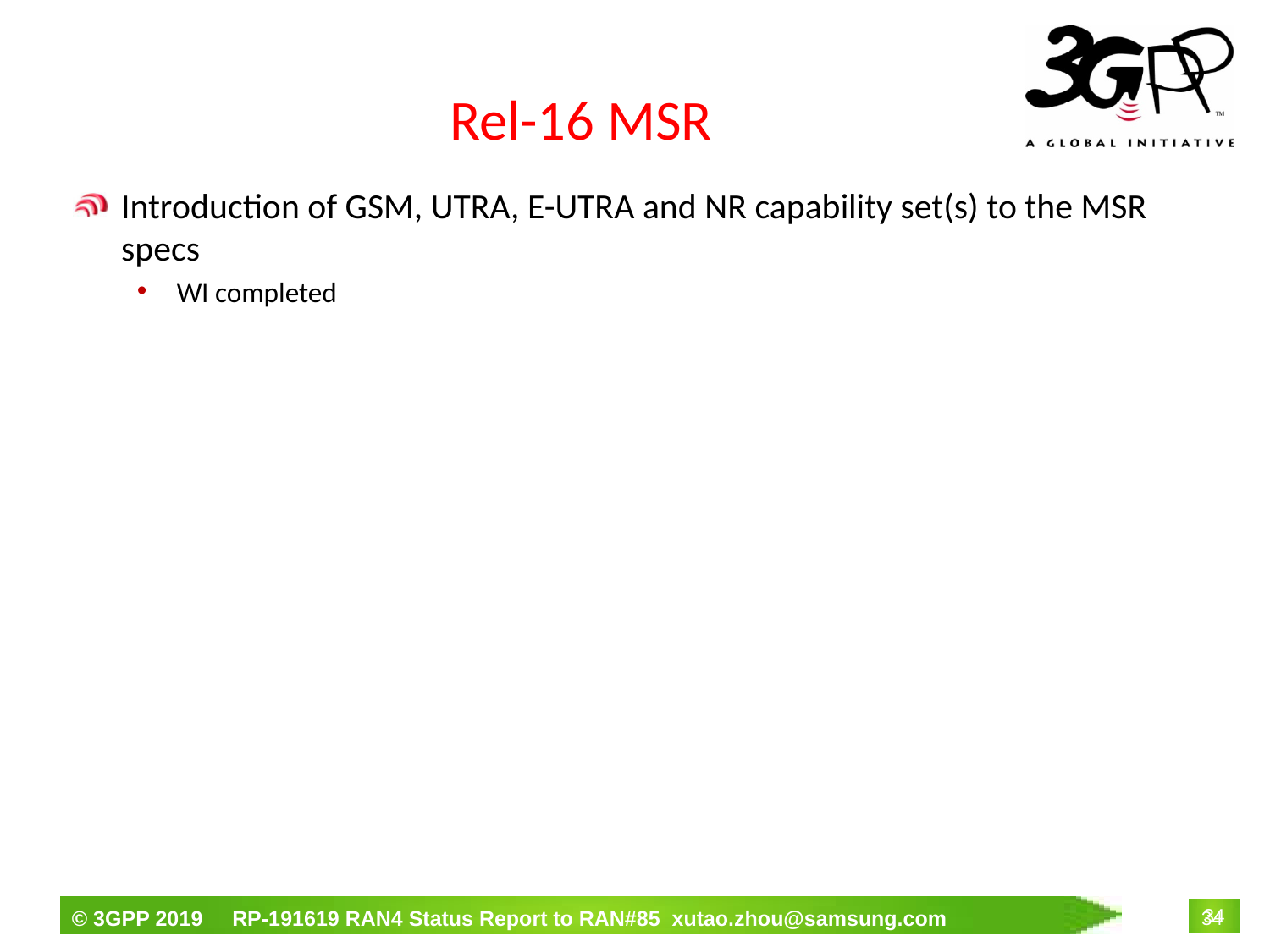

# Rel-16 MSR
Introduction of GSM, UTRA, E-UTRA and NR capability set(s) to the MSR specs
WI completed

34